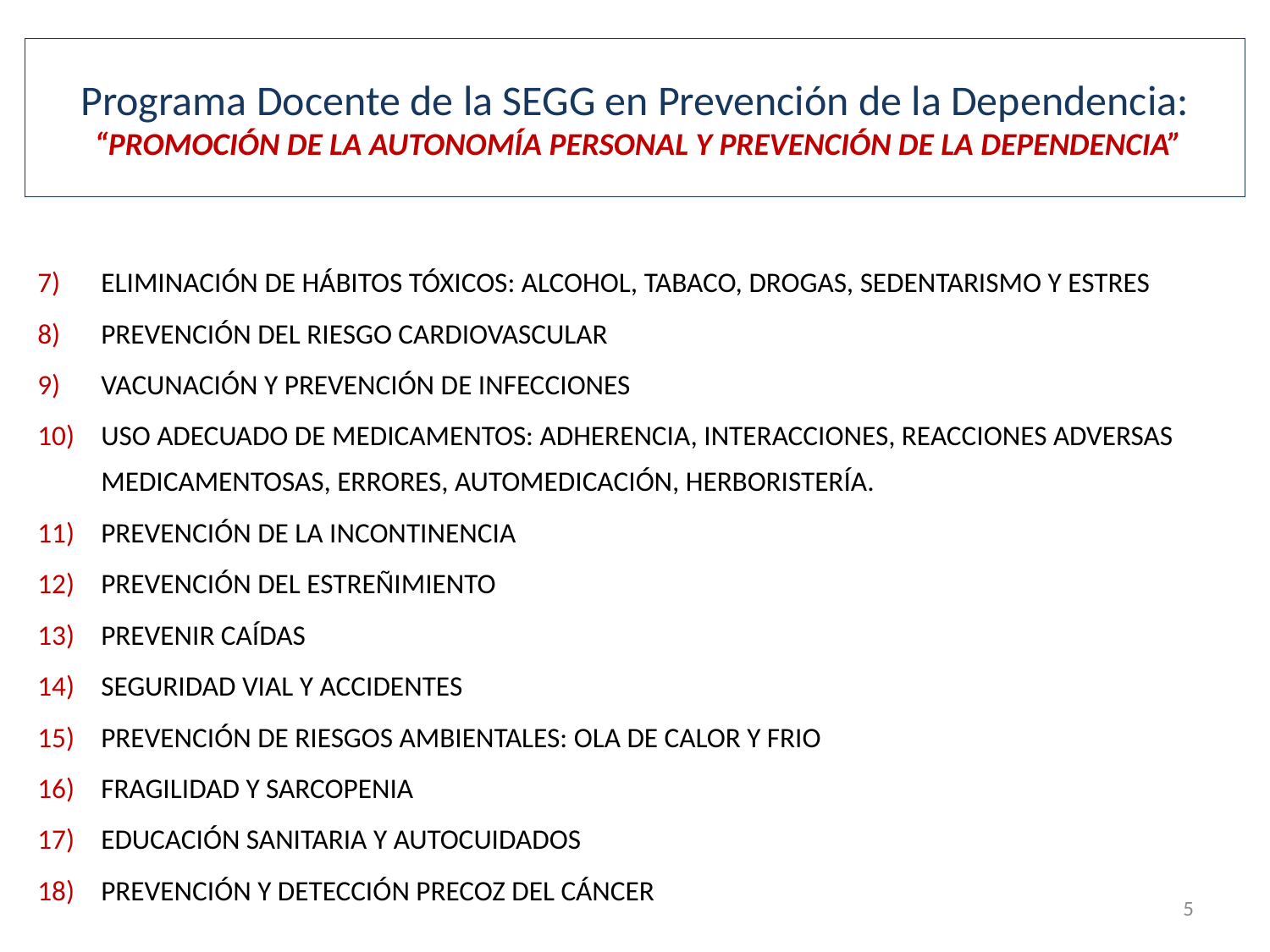

# Programa Docente de la SEGG en Prevención de la Dependencia: “PROMOCIÓN DE LA AUTONOMÍA PERSONAL Y PREVENCIÓN DE LA DEPENDENCIA”
ELIMINACIÓN DE HÁBITOS TÓXICOS: ALCOHOL, TABACO, DROGAS, SEDENTARISMO Y ESTRES
PREVENCIÓN DEL RIESGO CARDIOVASCULAR
VACUNACIÓN Y PREVENCIÓN DE INFECCIONES
USO ADECUADO DE MEDICAMENTOS: ADHERENCIA, INTERACCIONES, REACCIONES ADVERSAS MEDICAMENTOSAS, ERRORES, AUTOMEDICACIÓN, HERBORISTERÍA.
PREVENCIÓN DE LA INCONTINENCIA
PREVENCIÓN DEL ESTREÑIMIENTO
PREVENIR CAÍDAS
SEGURIDAD VIAL Y ACCIDENTES
PREVENCIÓN DE RIESGOS AMBIENTALES: OLA DE CALOR Y FRIO
FRAGILIDAD Y SARCOPENIA
EDUCACIÓN SANITARIA Y AUTOCUIDADOS
PREVENCIÓN Y DETECCIÓN PRECOZ DEL CÁNCER
5